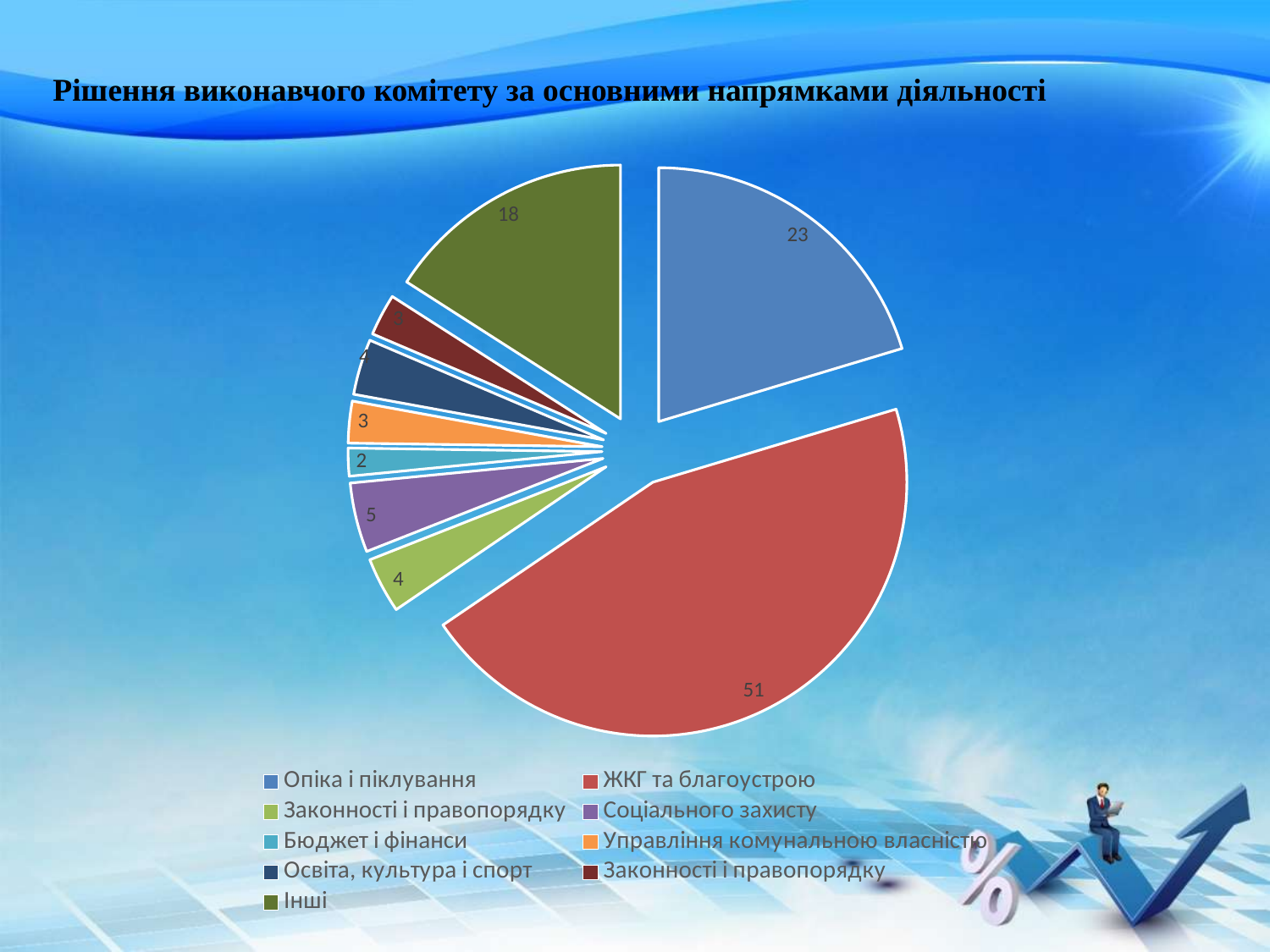

# Рішення виконавчого комітету за основними напрямками діяльності

### Chart

| Category | Продаж |
|---|---|
| Опіка і піклування | 23.0 |
| ЖКГ та благоустрою | 51.0 |
| Законності і правопорядку | 4.0 |
| Соціального захисту  | 5.0 |
| Бюджет і фінанси  | 2.0 |
| Управління комунальною власністю  | 3.0 |
| Освіта, культура і спорт  | 4.0 |
| Законності і правопорядку  | 3.0 |
| Інші | 18.0 |